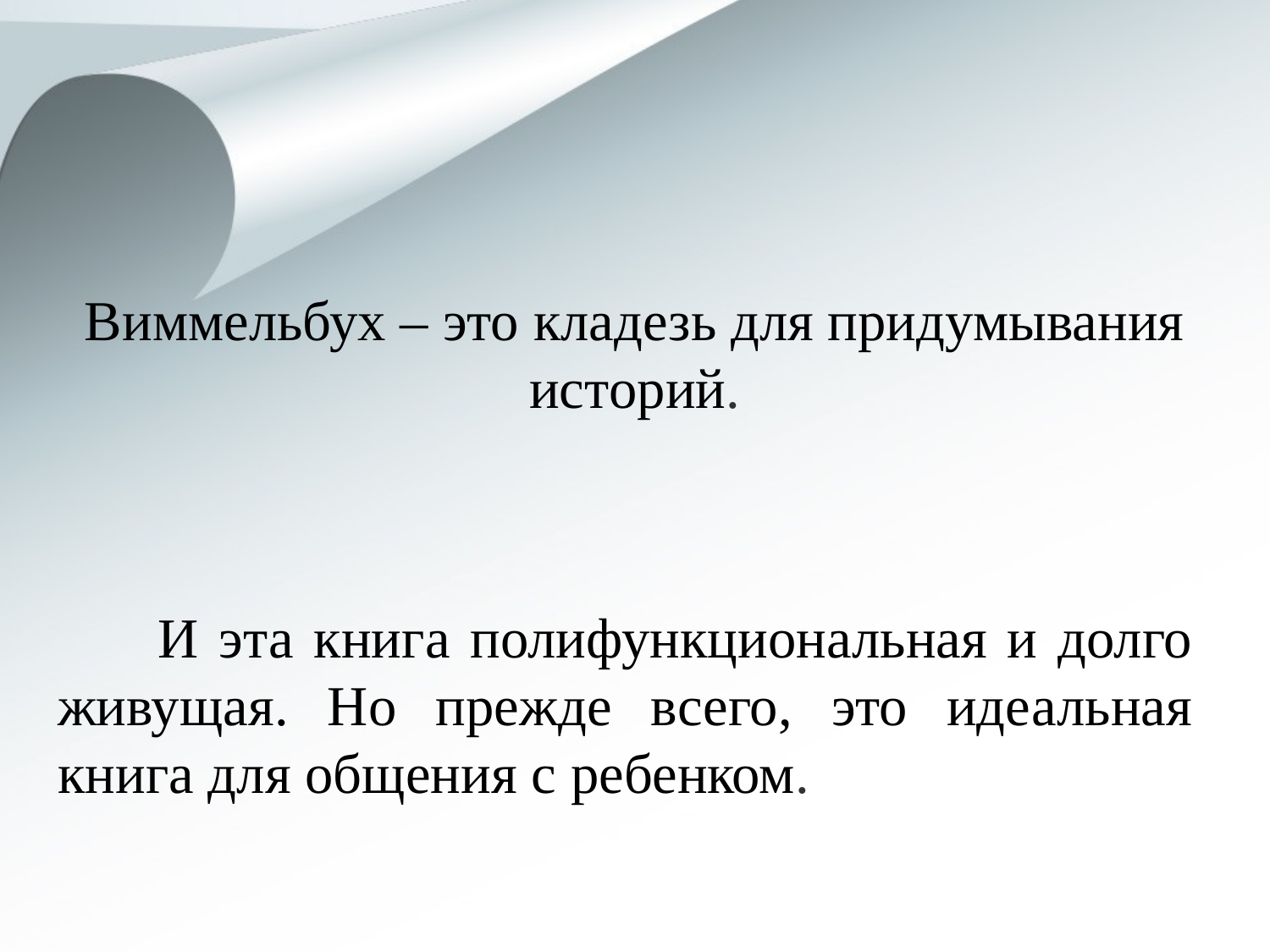

# Виммельбух – это кладезь для придумывания историй.

     И эта книга полифункциональная и долго живущая. Но прежде всего, это идеальная книга для общения с ребенком.